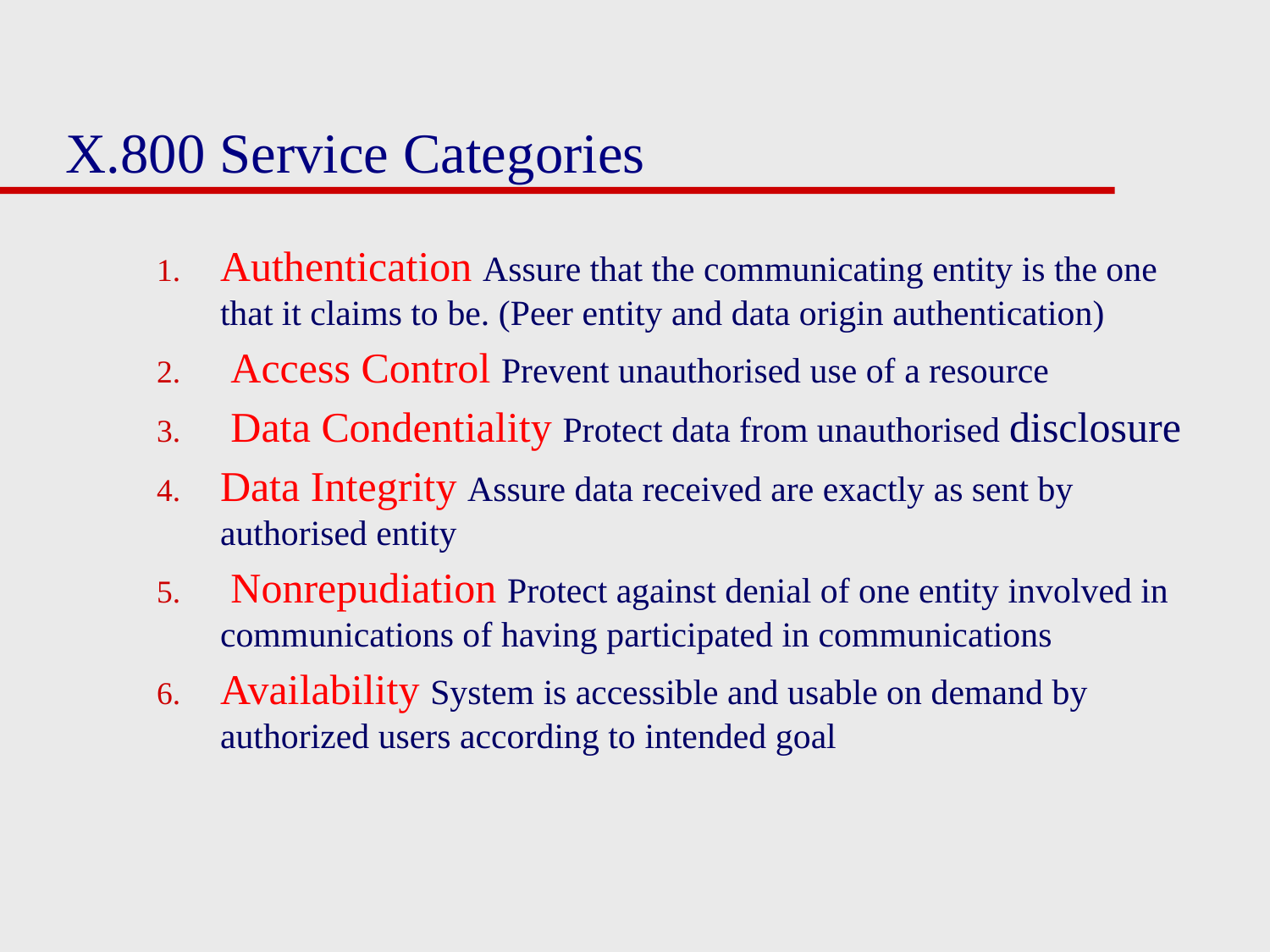

# X.800 Service Categories
Authentication Assure that the communicating entity is the one that it claims to be. (Peer entity and data origin authentication)
 Access Control Prevent unauthorised use of a resource
 Data Condentiality Protect data from unauthorised disclosure
Data Integrity Assure data received are exactly as sent by authorised entity
 Nonrepudiation Protect against denial of one entity involved in communications of having participated in communications
Availability System is accessible and usable on demand by authorized users according to intended goal